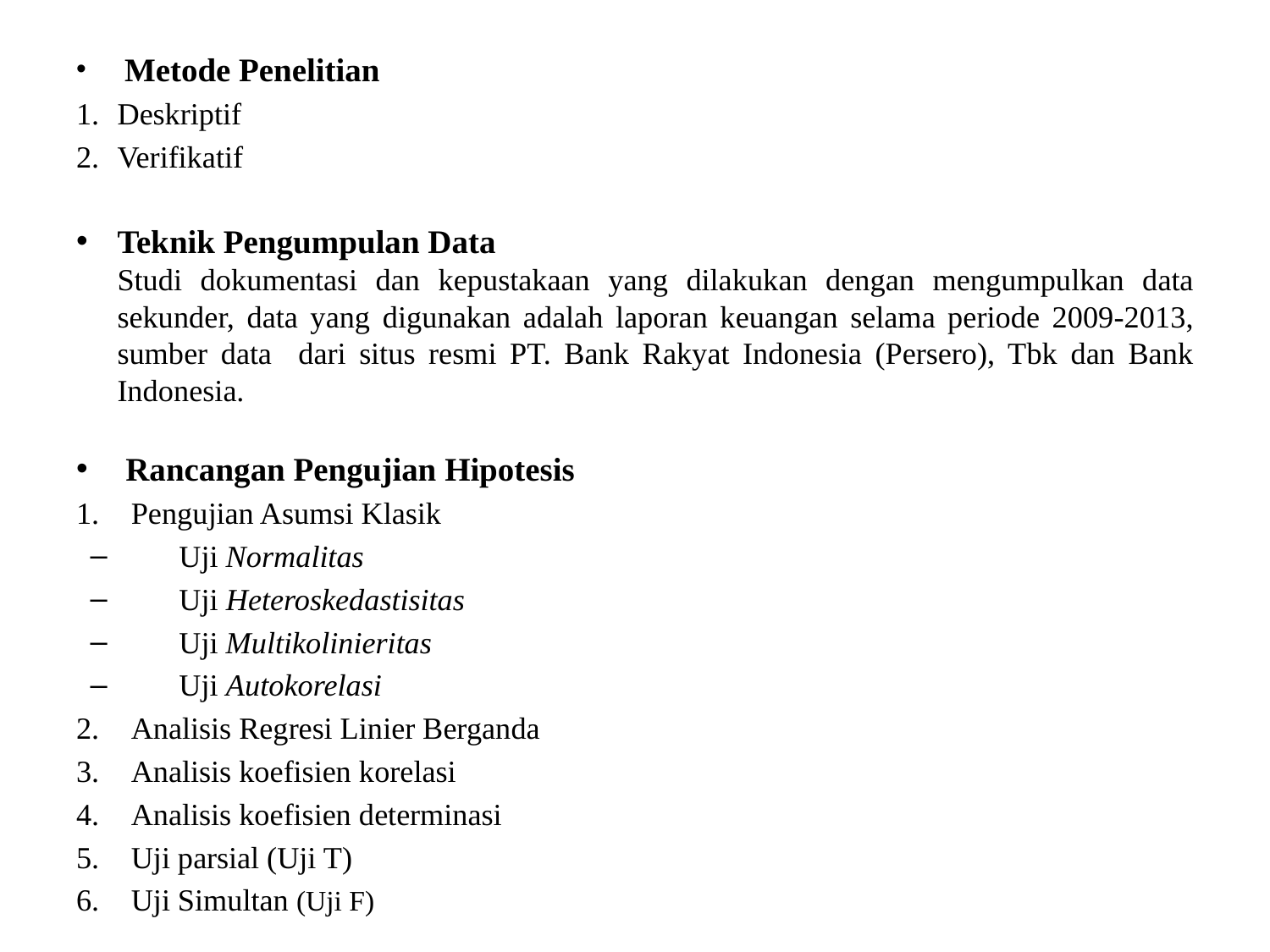

#
 Metode Penelitian
Deskriptif
Verifikatif

Teknik Pengumpulan Data
		Studi dokumentasi dan kepustakaan yang dilakukan dengan mengumpulkan data sekunder, data yang digunakan adalah laporan keuangan selama periode 2009-2013, sumber data  dari situs resmi PT. Bank Rakyat Indonesia (Persero), Tbk dan Bank Indonesia.

 Rancangan Pengujian Hipotesis
Pengujian Asumsi Klasik
Uji Normalitas
Uji Heteroskedastisitas
Uji Multikolinieritas
Uji Autokorelasi
2. 	Analisis Regresi Linier Berganda
Analisis koefisien korelasi
Analisis koefisien determinasi
Uji parsial (Uji T)
Uji Simultan (Uji F)